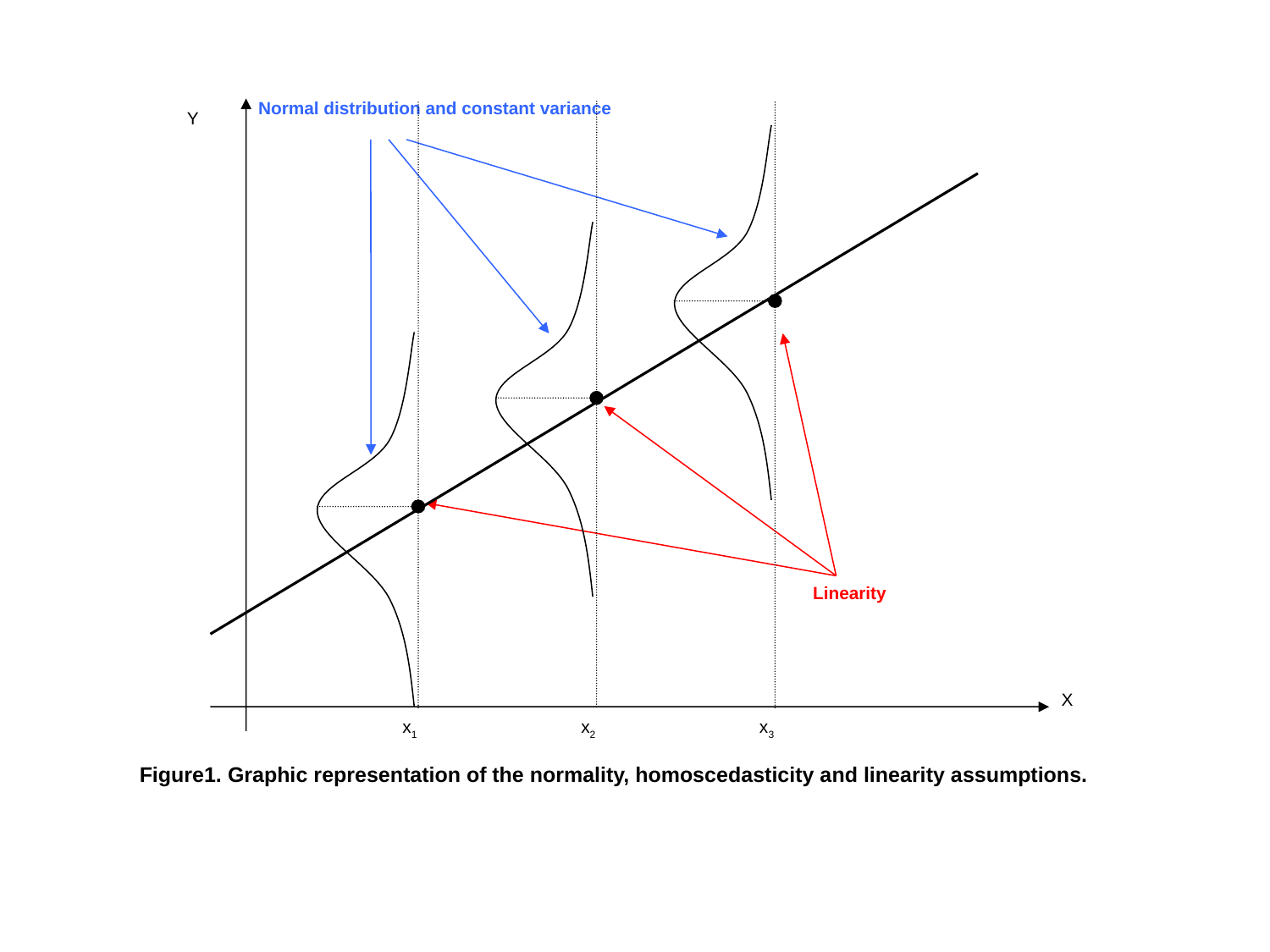

Normal distribution and constant variance

Y

Linearity
X

x1
x2
x3
Figure1. Graphic representation of the normality, homoscedasticity and linearity assumptions.